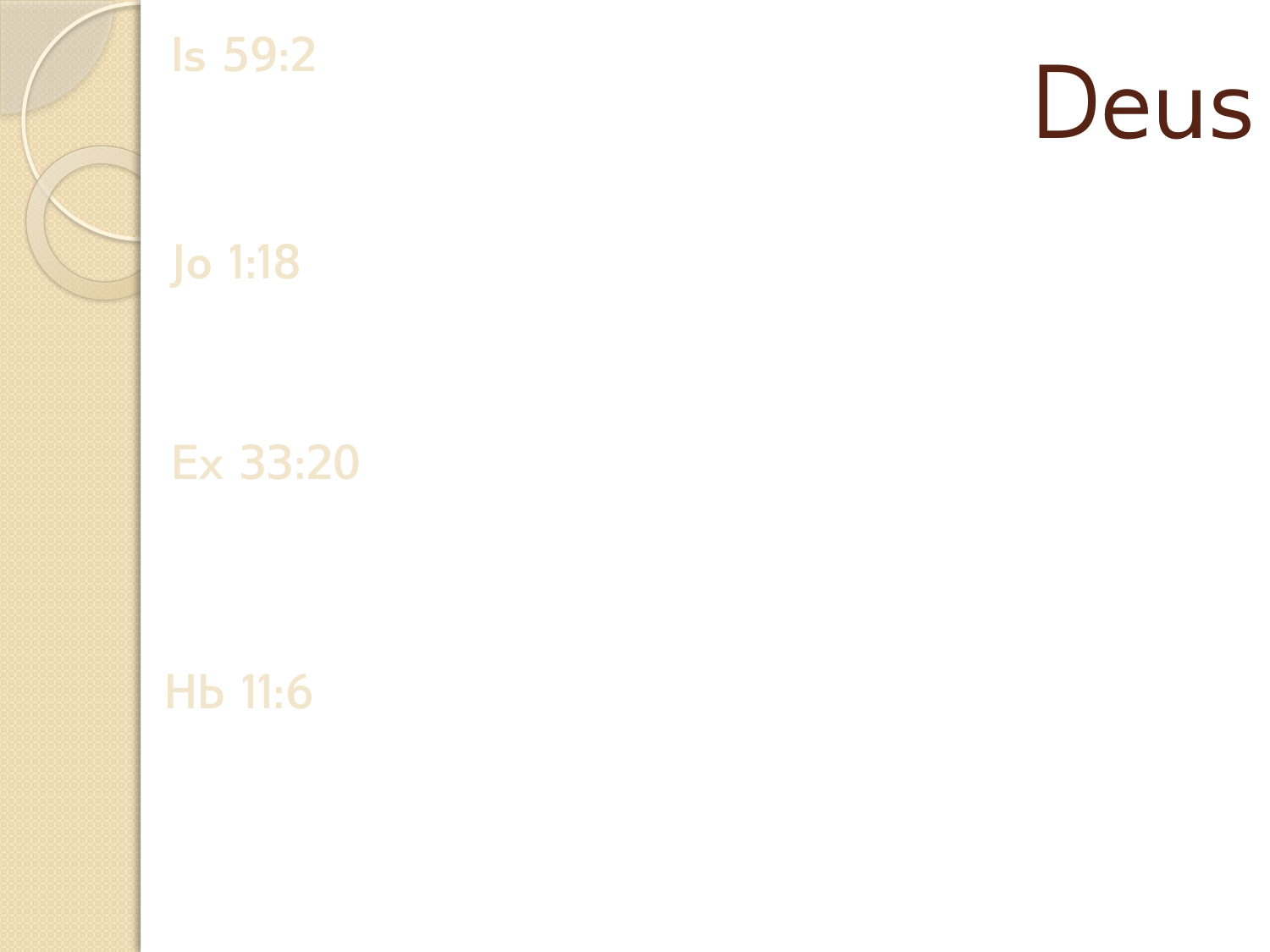

Is 59:2
# Deus
Jo 1:18
Ex 33:20
Hb 11:6